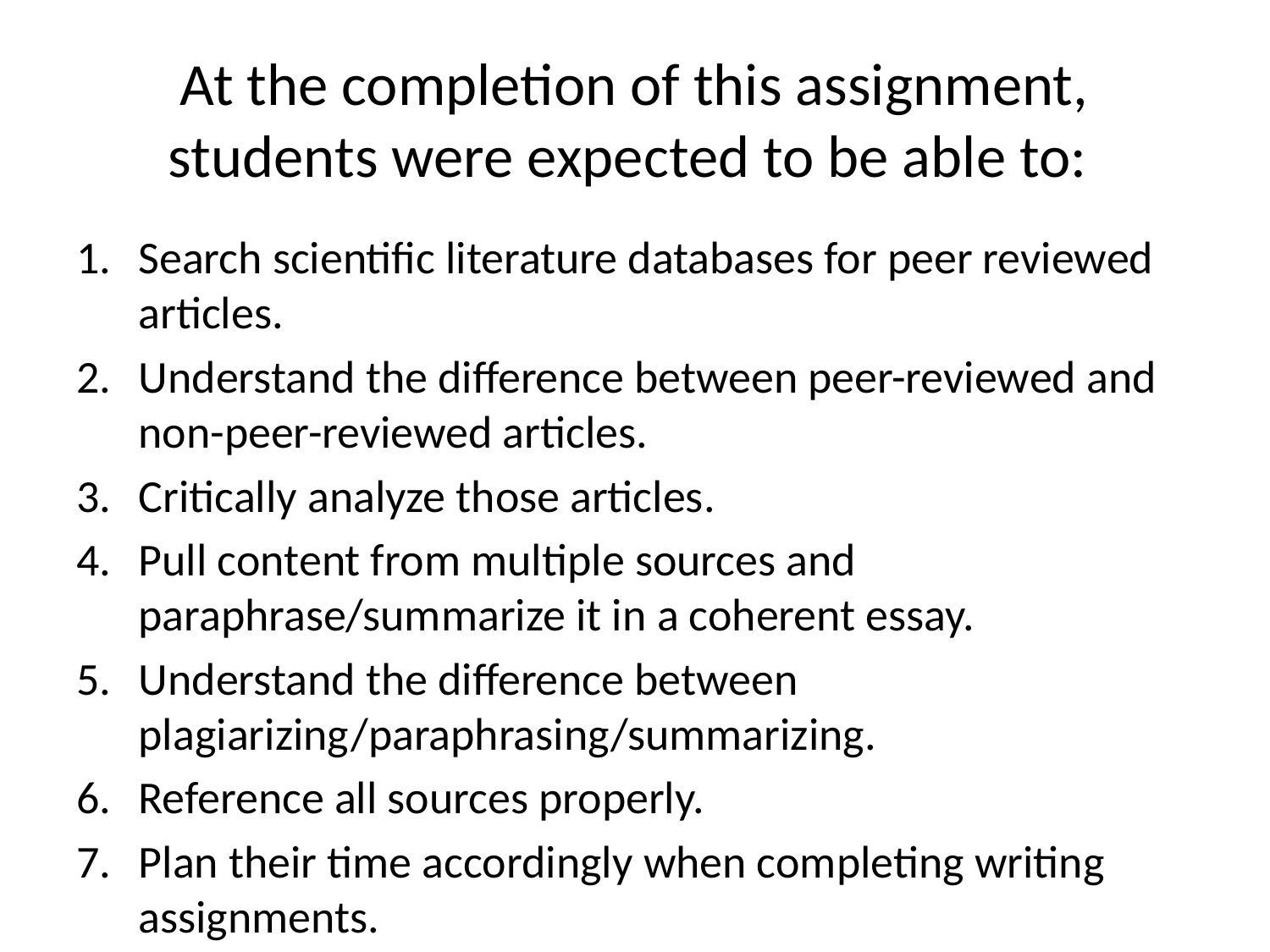

# At the completion of this assignment, students were expected to be able to:
Search scientific literature databases for peer reviewed articles.
Understand the difference between peer-reviewed and non-peer-reviewed articles.
Critically analyze those articles.
Pull content from multiple sources and paraphrase/summarize it in a coherent essay.
Understand the difference between plagiarizing/paraphrasing/summarizing.
Reference all sources properly.
Plan their time accordingly when completing writing assignments.